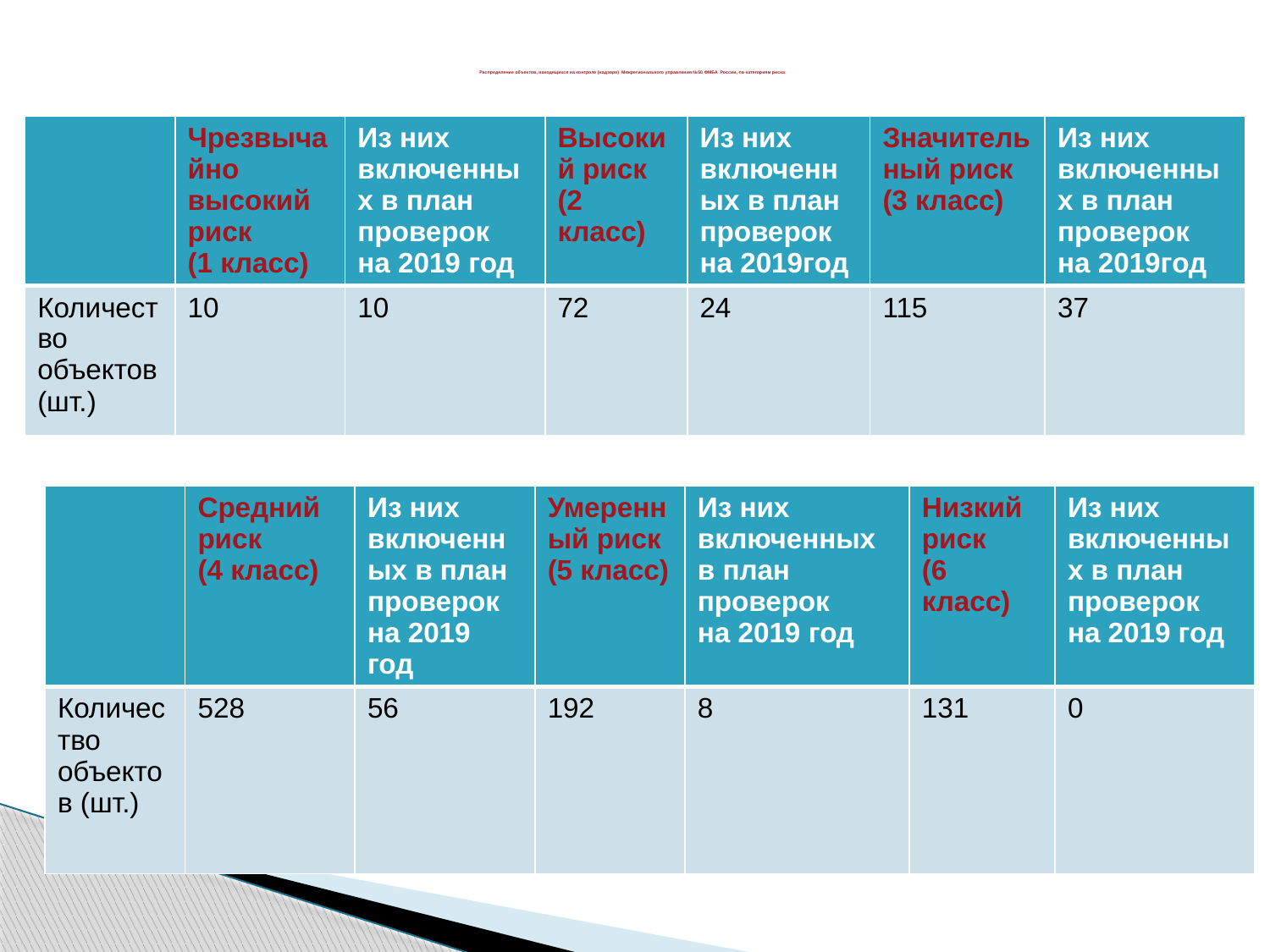

# Распределение объектов, находящихся на контроле (надзоре)  Межрегионального управления №50 ФМБА  России, по категориям риска:
|  | Чрезвычайно высокий риск (1 класс) | Из них включенных в план проверок на 2019 год | Высокий риск (2 класс) | Из них включенных в план проверок на 2019год | Значительный риск (3 класс) | Из них включенных в план проверок на 2019год |
| --- | --- | --- | --- | --- | --- | --- |
| Количество объектов (шт.) | 10 | 10 | 72 | 24 | 115 | 37 |
|  | Средний риск (4 класс) | Из них включенных в план проверок на 2019 год | Умеренный риск (5 класс) | Из них включенных в план проверок на 2019 год | Низкий риск (6 класс) | Из них включенных в план проверок на 2019 год |
| --- | --- | --- | --- | --- | --- | --- |
| Количество объектов (шт.) | 528 | 56 | 192 | 8 | 131 | 0 |